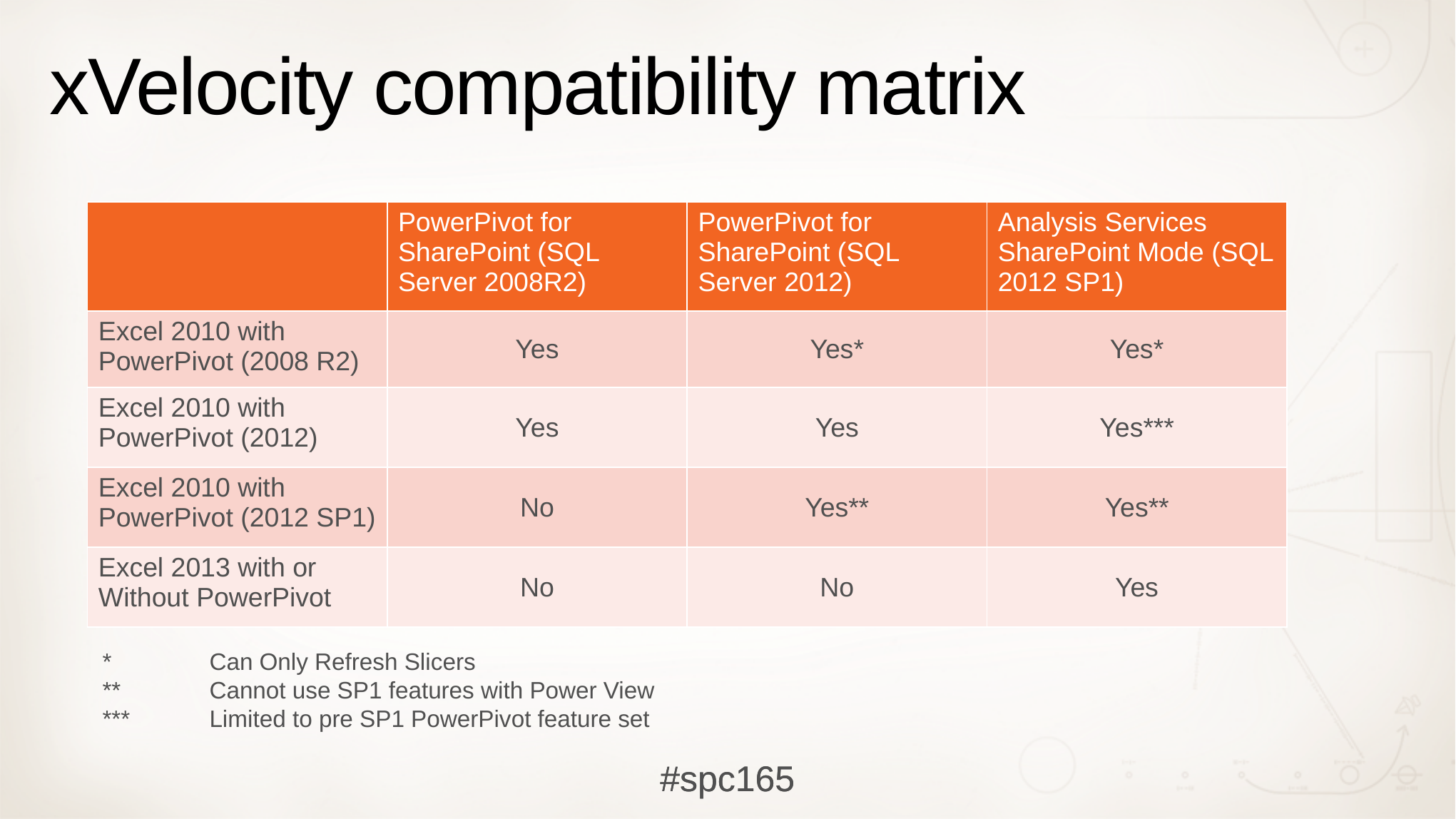

# xVelocity compatibility matrix
|  | PowerPivot for SharePoint (SQL Server 2008R2) | PowerPivot for SharePoint (SQL Server 2012) | Analysis Services SharePoint Mode (SQL 2012 SP1) |
| --- | --- | --- | --- |
| Excel 2010 with PowerPivot (2008 R2) | Yes | Yes\* | Yes\* |
| Excel 2010 with PowerPivot (2012) | Yes | Yes | Yes\*\*\* |
| Excel 2010 with PowerPivot (2012 SP1) | No | Yes\*\* | Yes\*\* |
| Excel 2013 with or Without PowerPivot | No | No | Yes |
* 	Can Only Refresh Slicers
** 	Cannot use SP1 features with Power View
*** 	Limited to pre SP1 PowerPivot feature set